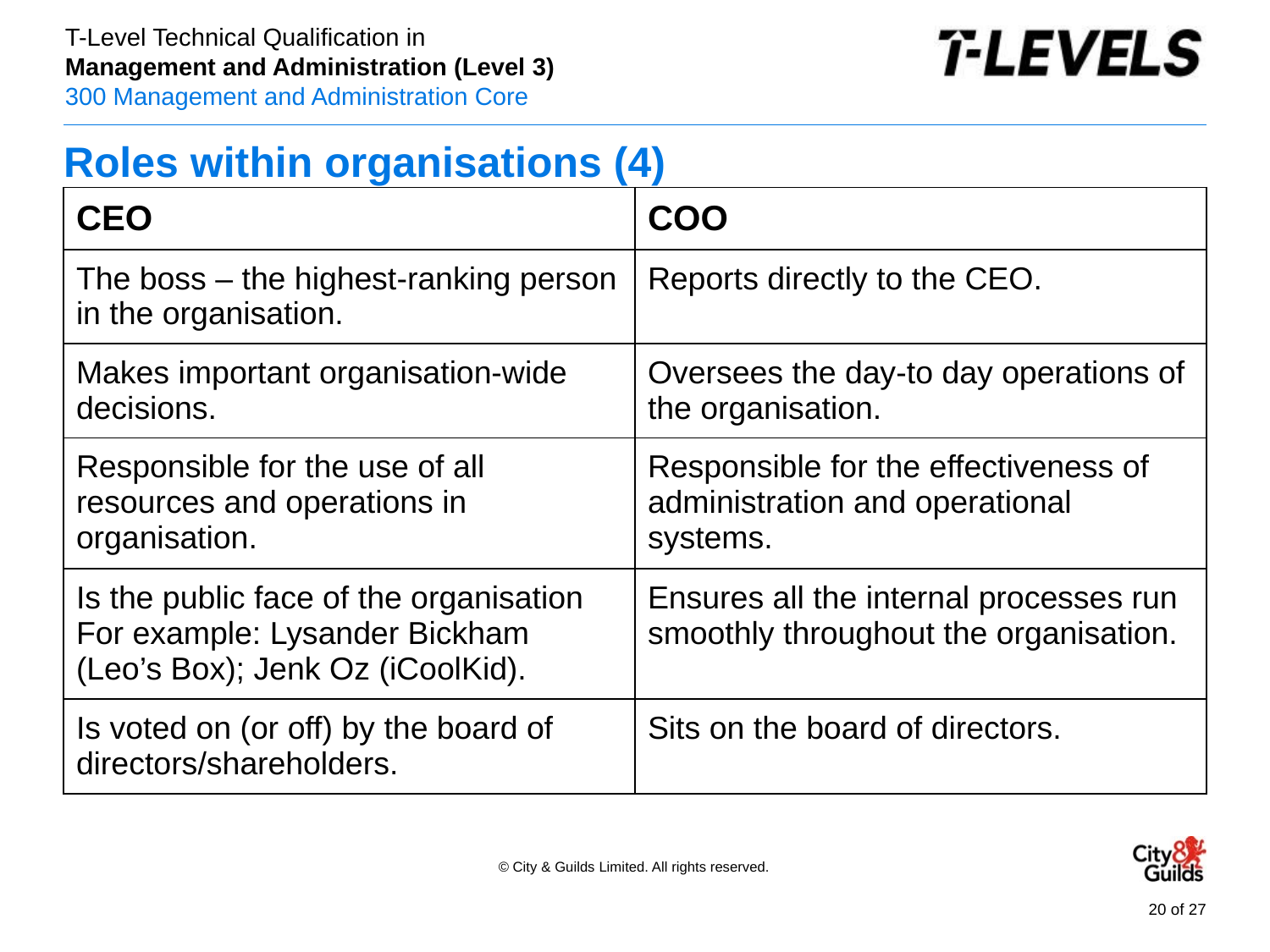

# Roles within organisations (4)
| CEO | COO |
| --- | --- |
| The boss – the highest-ranking person in the organisation. | Reports directly to the CEO. |
| Makes important organisation-wide decisions. | Oversees the day-to day operations of the organisation. |
| Responsible for the use of all resources and operations in organisation. | Responsible for the effectiveness of administration and operational systems. |
| Is the public face of the organisation For example: Lysander Bickham (Leo’s Box); Jenk Oz (iCoolKid). | Ensures all the internal processes run smoothly throughout the organisation. |
| Is voted on (or off) by the board of directors/shareholders. | Sits on the board of directors. |